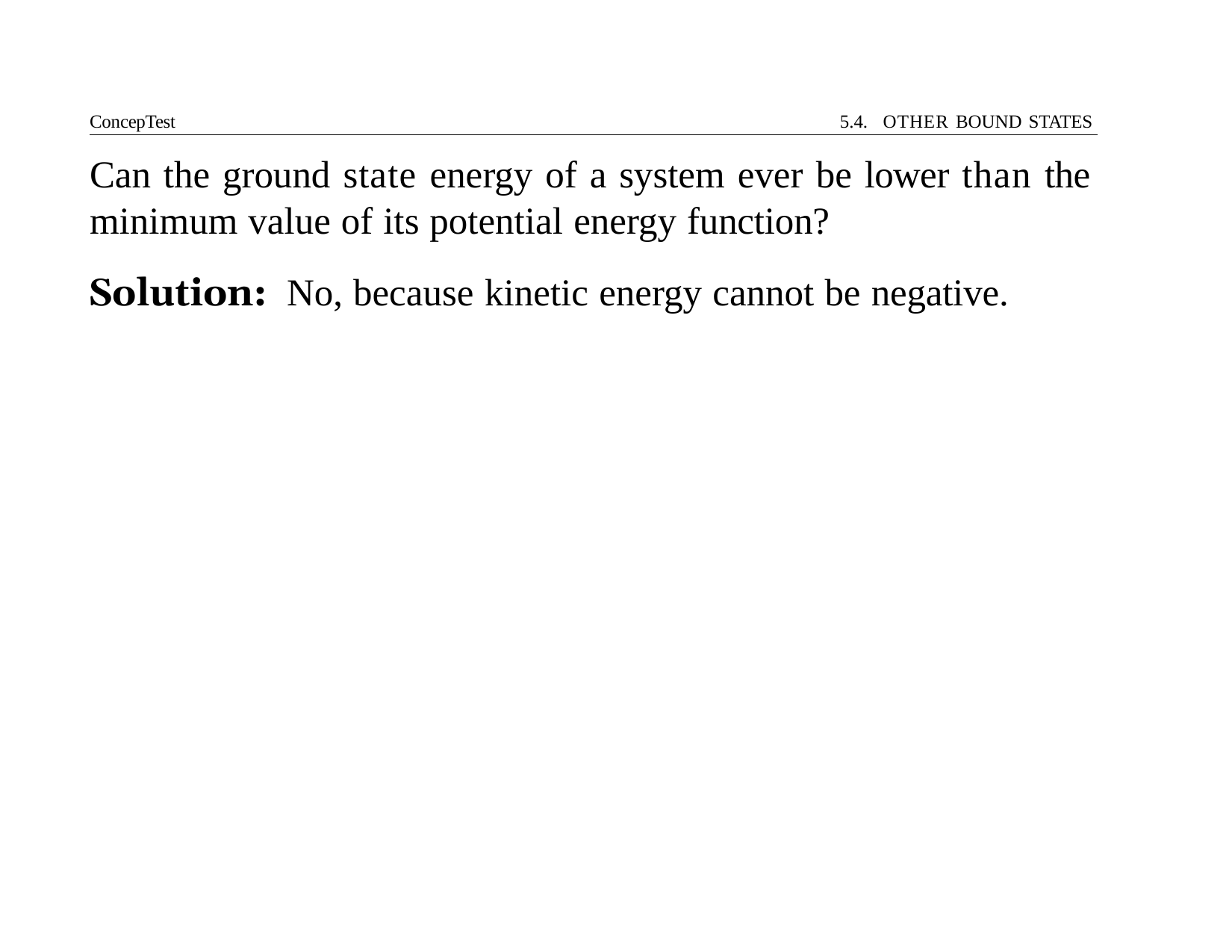

ConcepTest	5.4.  OTHER BOUND STATES

# Can the ground state energy of a system ever be lower than the minimum value of its potential energy function?
Solution:	No, because kinetic energy cannot be negative.